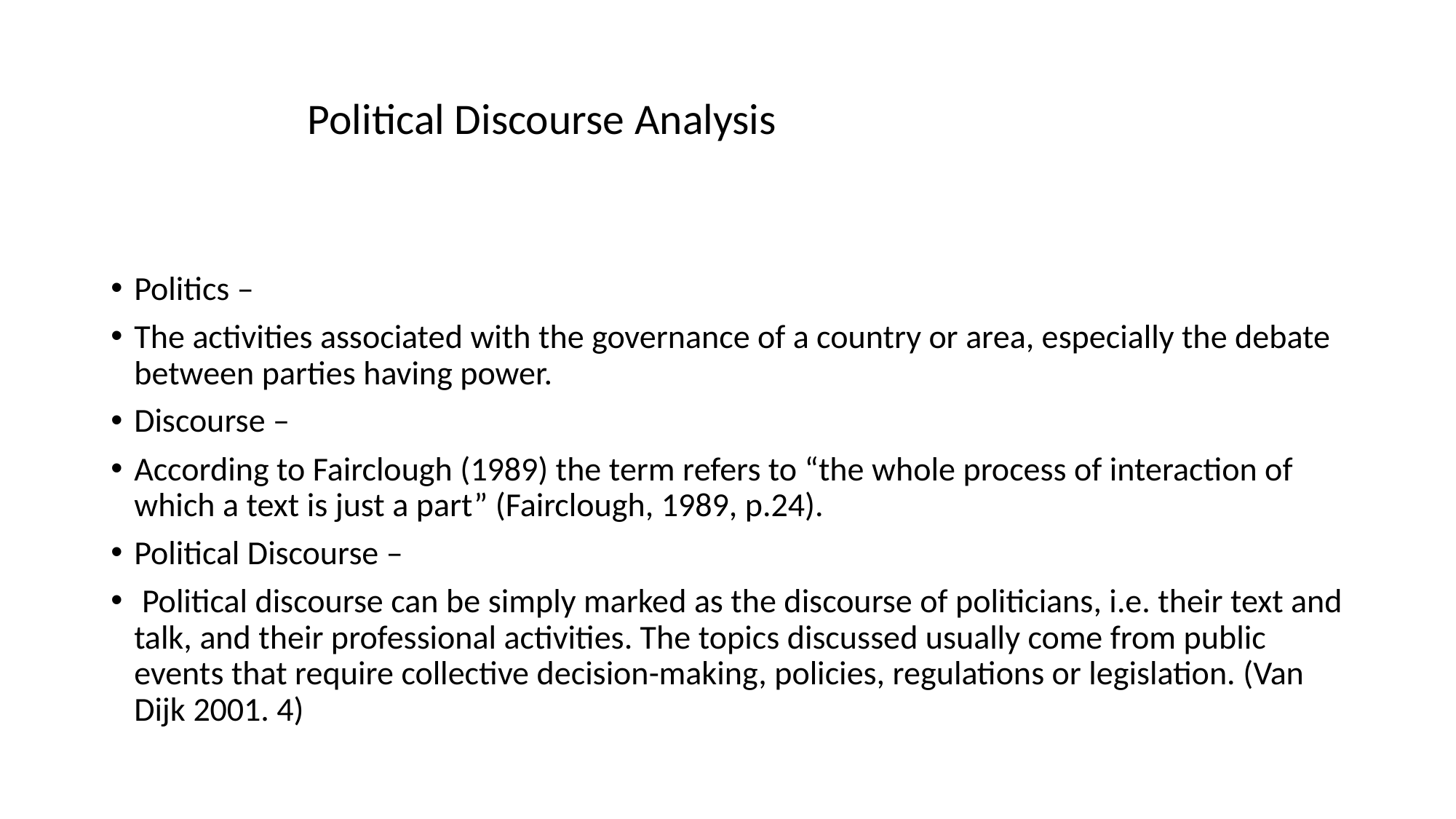

# Political Discourse Analysis

Politics –
The activities associated with the governance of a country or area, especially the debate between parties having power.
Discourse –
According to Fairclough (1989) the term refers to “the whole process of interaction of which a text is just a part” (Fairclough, 1989, p.24).
Political Discourse –
 Political discourse can be simply marked as the discourse of politicians, i.e. their text and talk, and their professional activities. The topics discussed usually come from public events that require collective decision-making, policies, regulations or legislation. (Van Dijk 2001. 4)